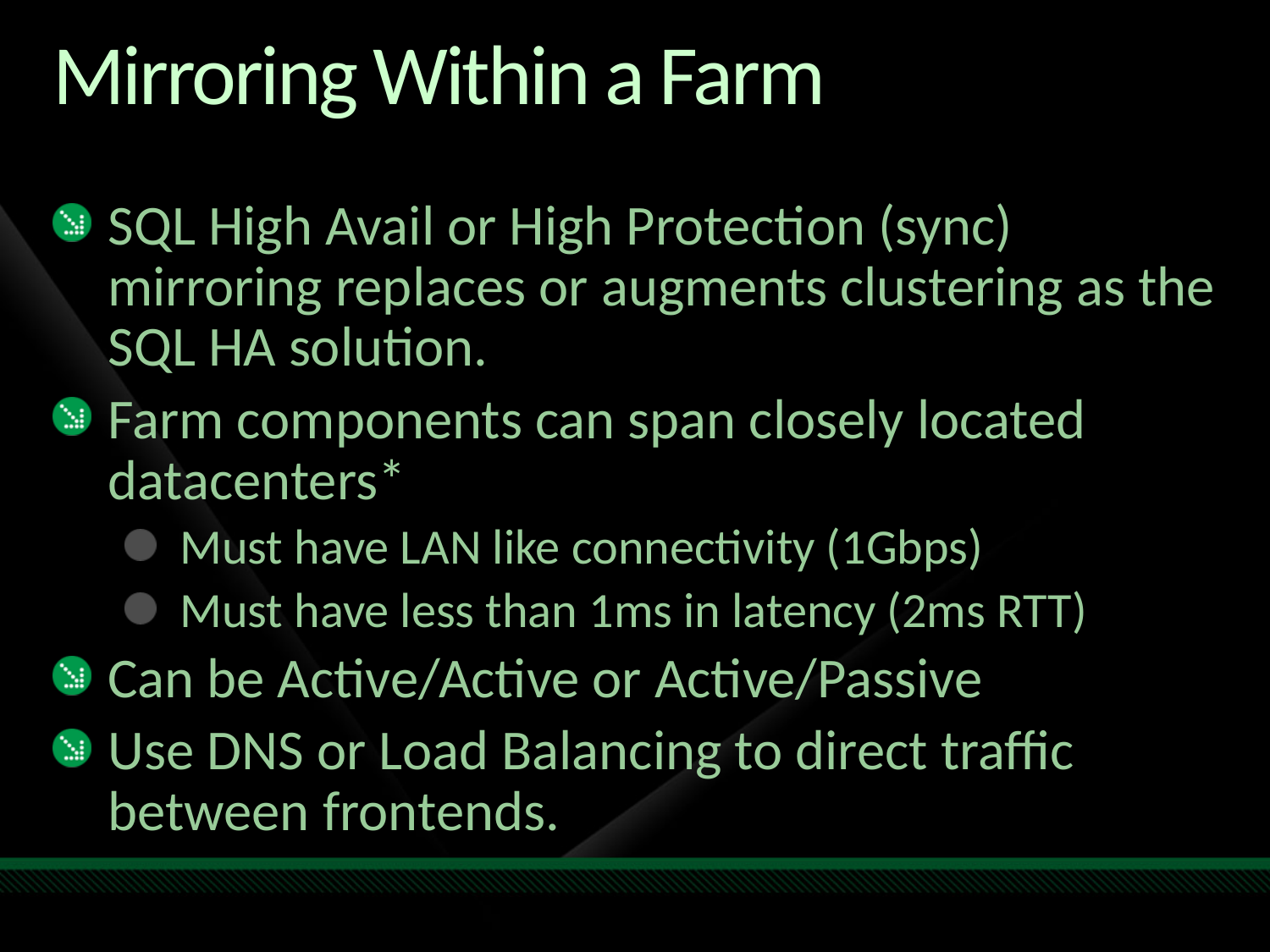

# Mirroring Within a Farm
SQL High Avail or High Protection (sync) mirroring replaces or augments clustering as the SQL HA solution.
Farm components can span closely located datacenters*
Must have LAN like connectivity (1Gbps)
Must have less than 1ms in latency (2ms RTT)
Can be Active/Active or Active/Passive
Use DNS or Load Balancing to direct traffic between frontends.